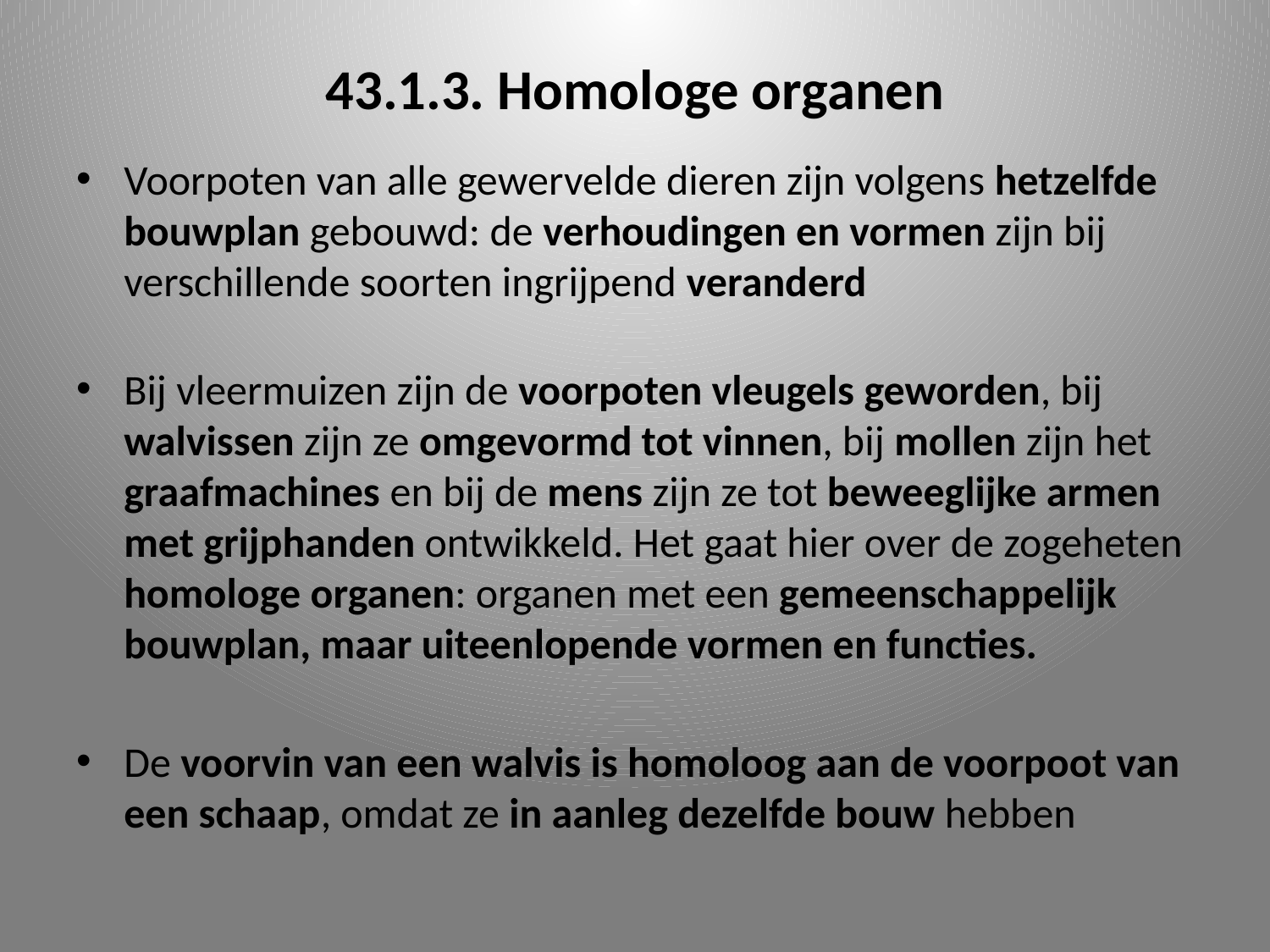

# 43.1.3. Homologe organen
Voorpoten van alle gewervelde dieren zijn volgens hetzelfde bouwplan gebouwd: de verhoudingen en vormen zijn bij verschillende soorten ingrijpend veranderd

Bij vleermuizen zijn de voorpoten vleugels geworden, bij walvissen zijn ze omgevormd tot vinnen, bij mollen zijn het graafmachines en bij de mens zijn ze tot beweeglijke armen met grijphanden ontwikkeld. Het gaat hier over de zogeheten homologe organen: organen met een gemeenschappelijk bouwplan, maar uiteenlopende vormen en functies.

De voorvin van een walvis is homoloog aan de voorpoot van een schaap, omdat ze in aanleg dezelfde bouw hebben